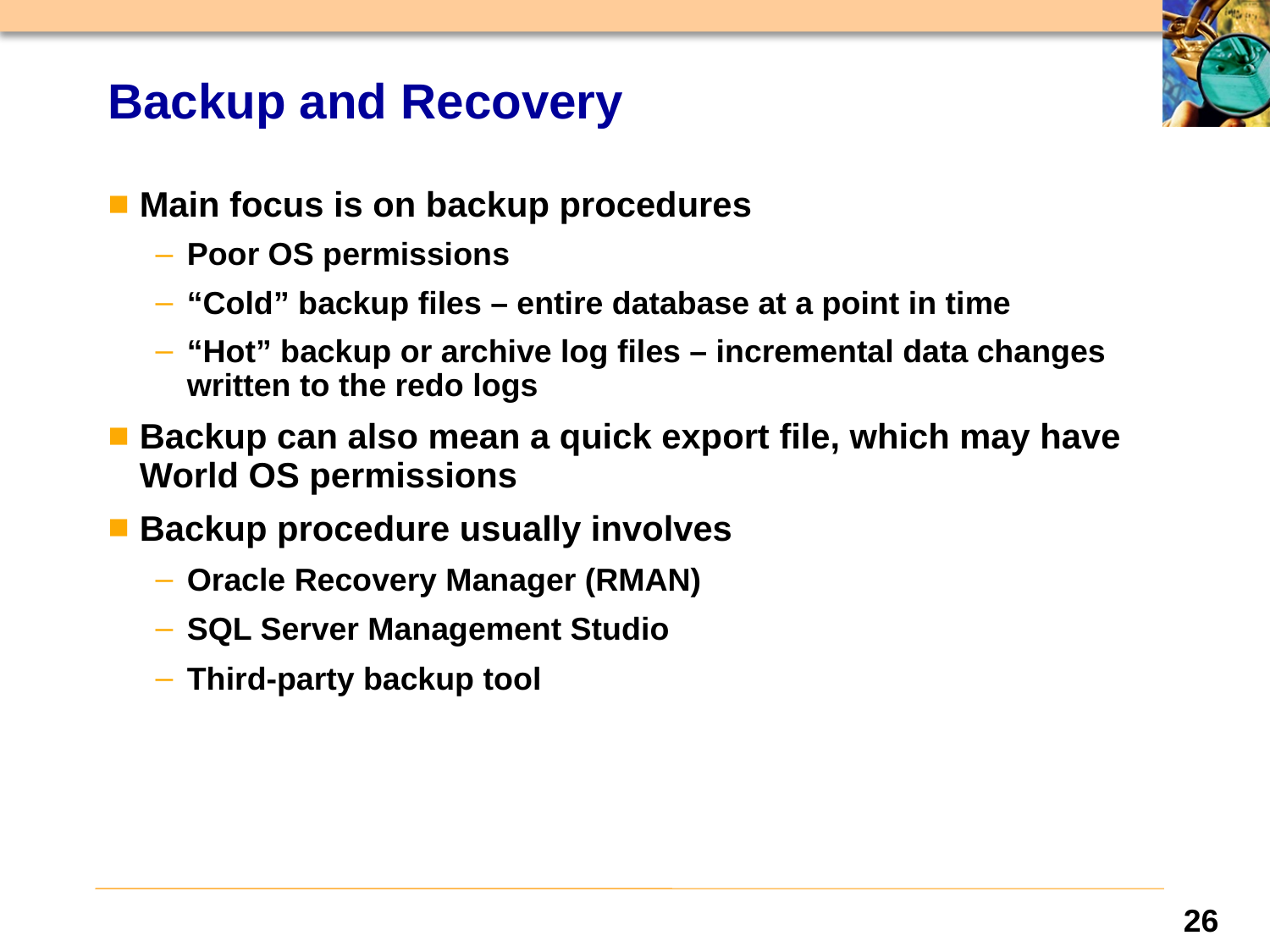

# Backup and Recovery
Main focus is on backup procedures
Poor OS permissions
“Cold” backup files – entire database at a point in time
“Hot” backup or archive log files – incremental data changes written to the redo logs
Backup can also mean a quick export file, which may have World OS permissions
Backup procedure usually involves
Oracle Recovery Manager (RMAN)
SQL Server Management Studio
Third-party backup tool